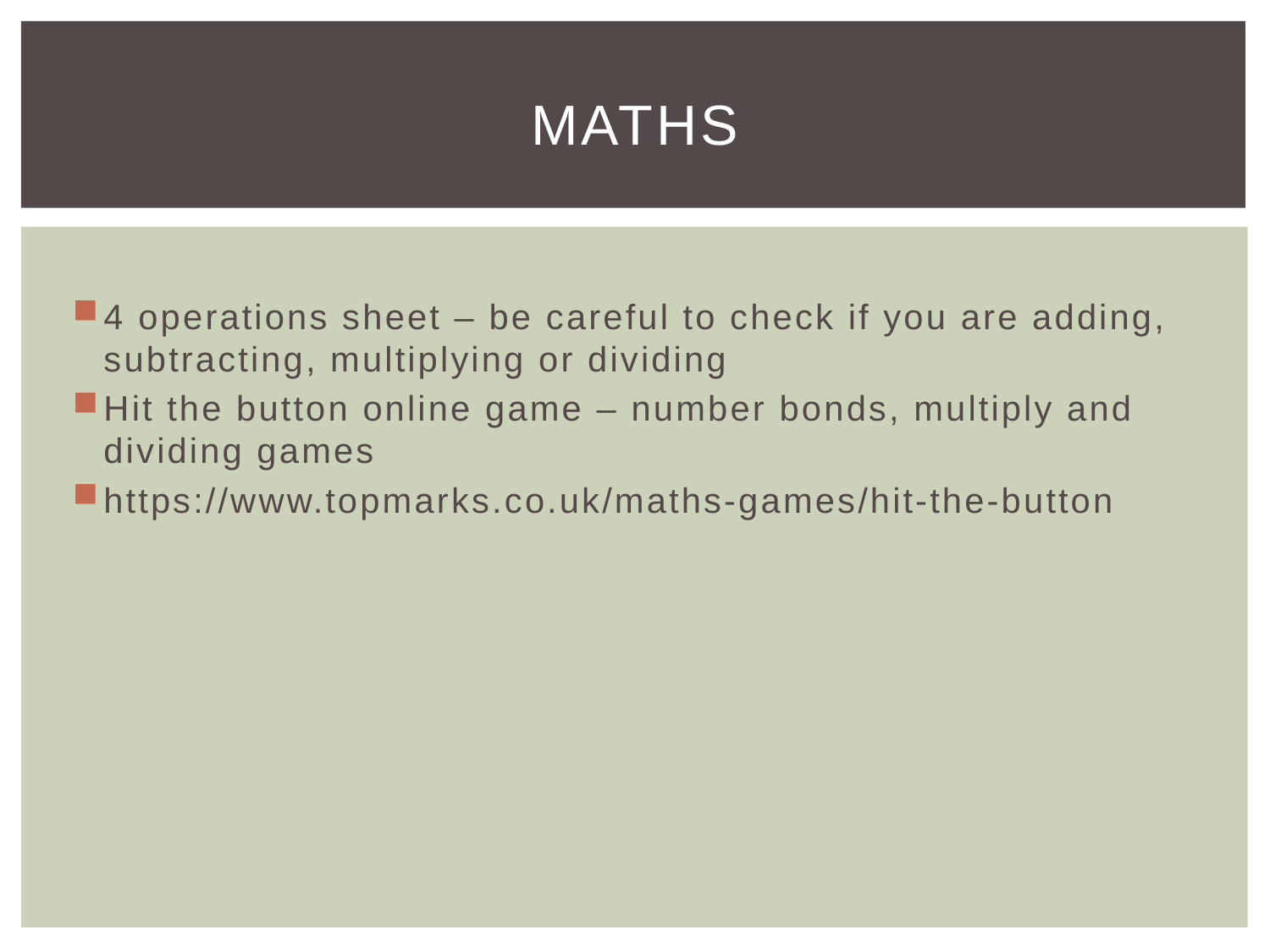

# Maths

4 operations sheet – be careful to check if you are adding, subtracting, multiplying or dividing
Hit the button online game – number bonds, multiply and dividing games
https://www.topmarks.co.uk/maths-games/hit-the-button